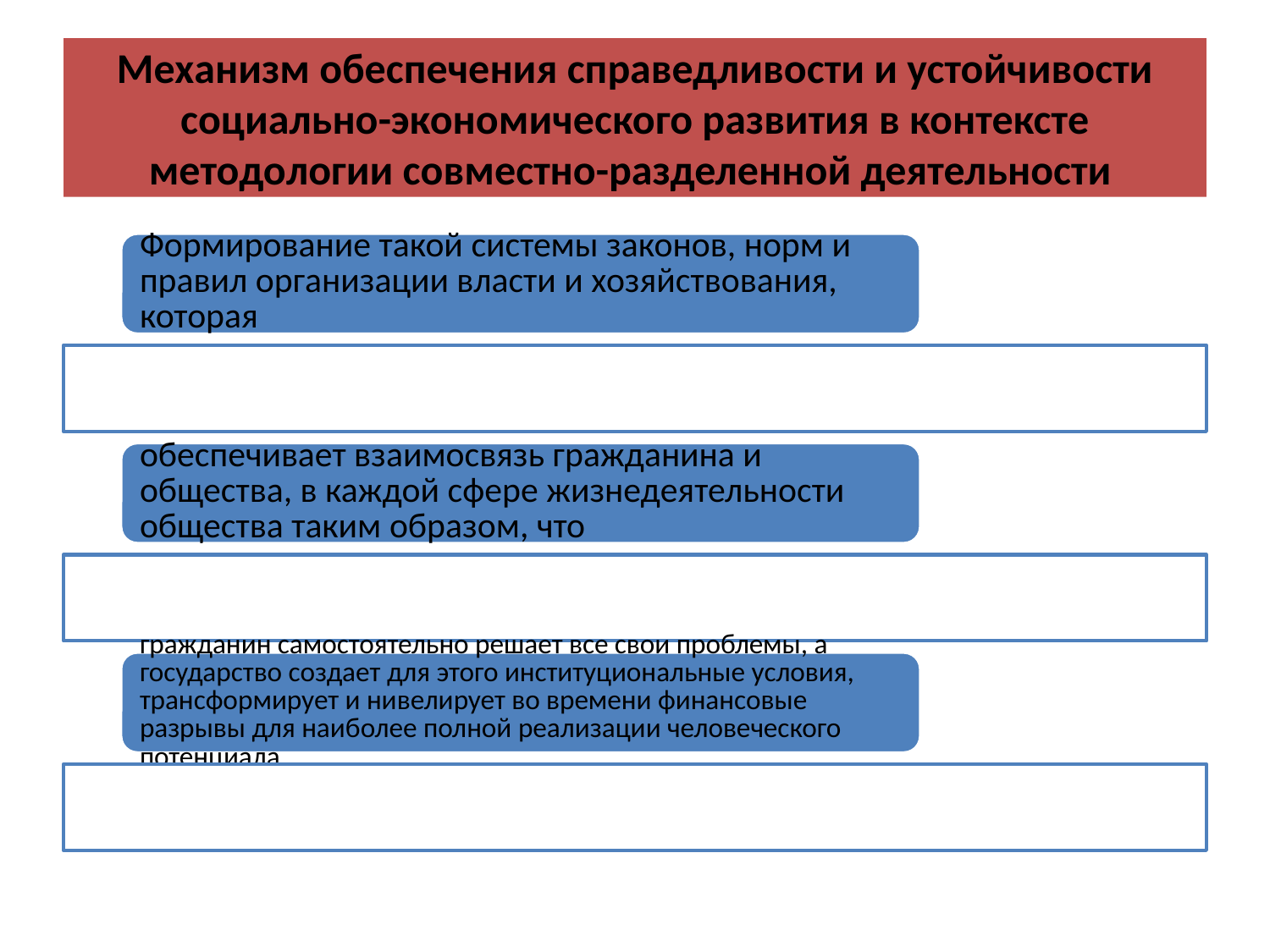

# Механизм обеспечения справедливости и устойчивости социально-экономического развития в контексте методологии совместно-разделенной деятельности
Формирование такой системы законов, норм и правил организации власти и хозяйствования,
которая
обеспечивает взаимосвязь гражданина и общества, в каждой сфере жизнедеятельности общества таким образом, что
гражданин самостоятельно решает все свои проблемы, а государство создает для этого институциональные условия, трансформирует и нивелирует во времени финансовые разрывы для наиболее полной реализации человеческого потенциала